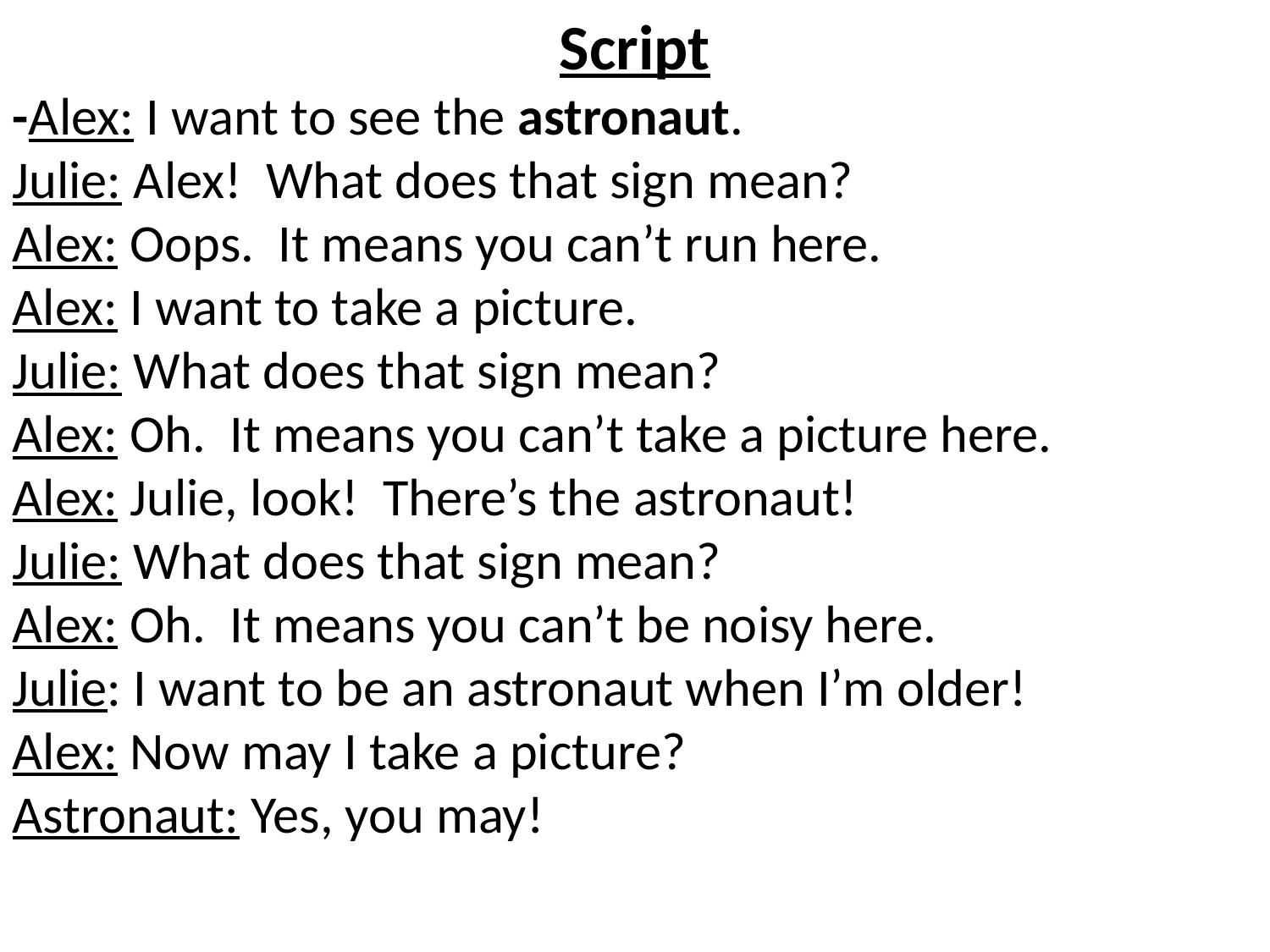

Script
-Alex: I want to see the astronaut.
Julie: Alex!  What does that sign mean?
Alex: Oops.  It means you can’t run here.
Alex: I want to take a picture.
Julie: What does that sign mean?
Alex: Oh.  It means you can’t take a picture here.
Alex: Julie, look!  There’s the astronaut!
Julie: What does that sign mean?
Alex: Oh.  It means you can’t be noisy here.
Julie: I want to be an astronaut when I’m older!
Alex: Now may I take a picture?
Astronaut: Yes, you may!